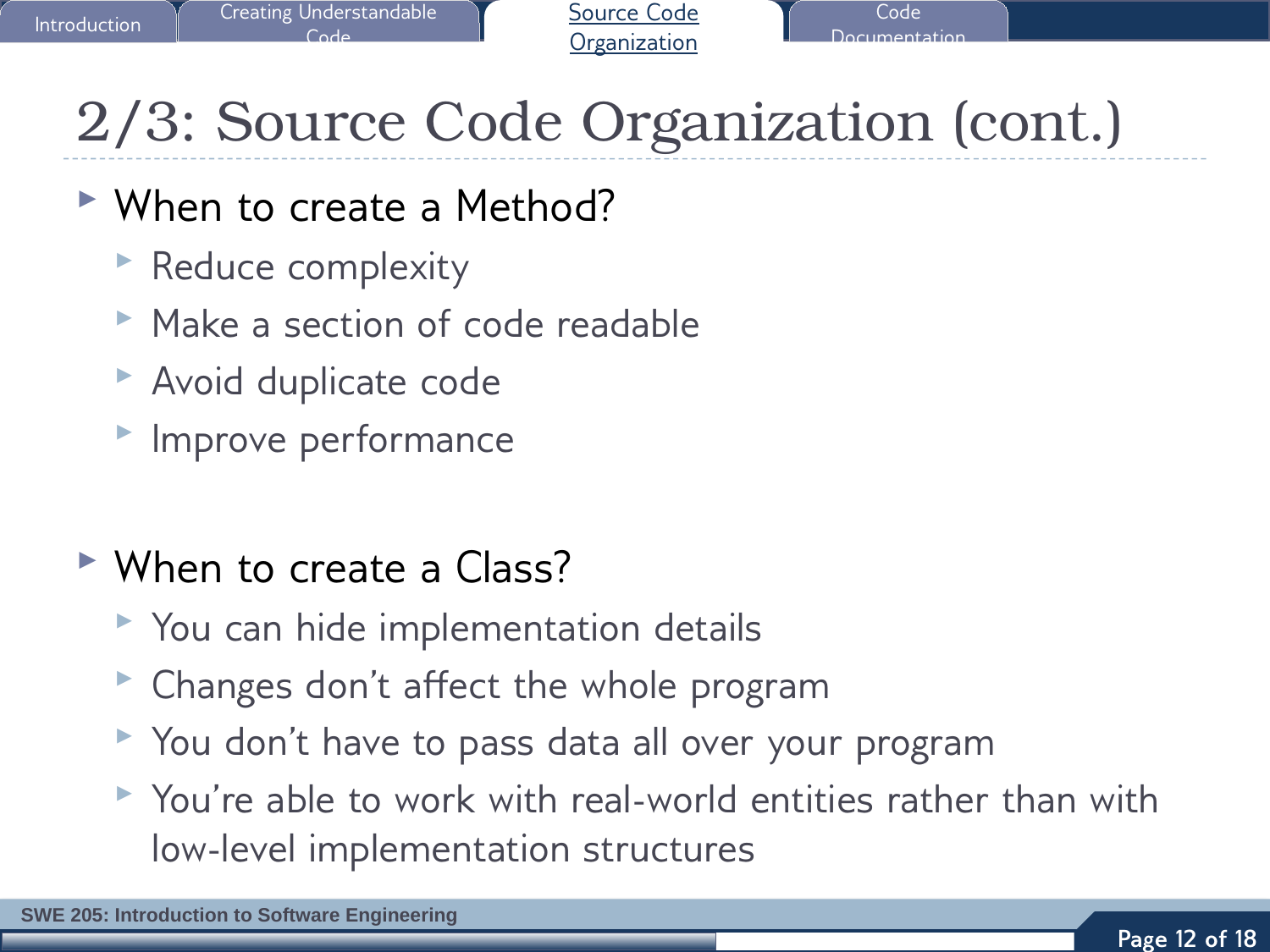

Introduction
Creating Understandable Code
Source Code Organization
Code Documentation
# 2/3: Source Code Organization (cont.)
When to create a Method?
Reduce complexity
Make a section of code readable
Avoid duplicate code
Improve performance

When to create a Class?
You can hide implementation details
Changes don’t affect the whole program
You don’t have to pass data all over your program
You’re able to work with real-world entities rather than with low-level implementation structures
12
Page 12 of 18